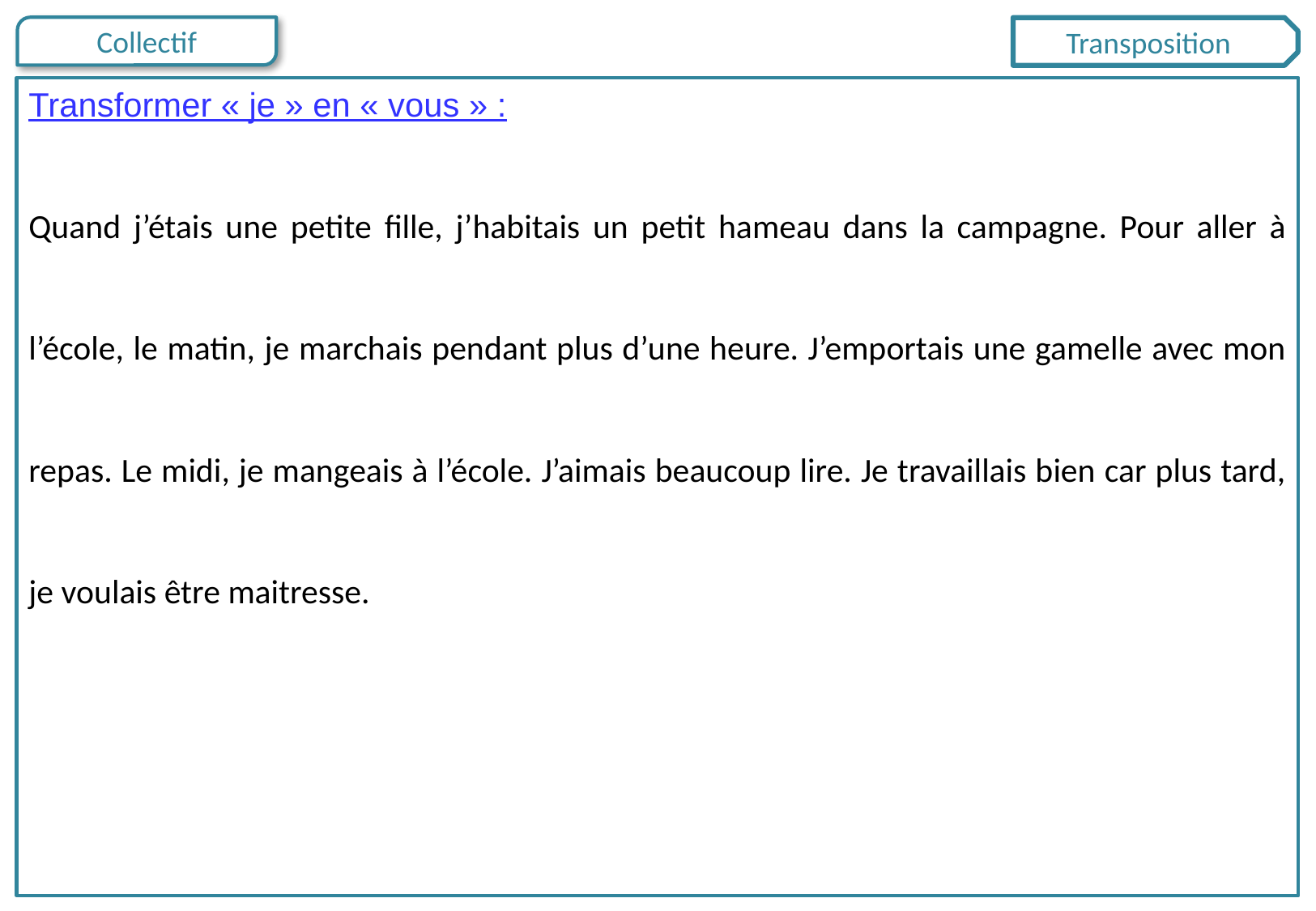

Transposition
Transformer « je » en « vous » :
Quand j’étais une petite fille, j’habitais un petit hameau dans la campagne. Pour aller à l’école, le matin, je marchais pendant plus d’une heure. J’emportais une gamelle avec mon repas. Le midi, je mangeais à l’école. J’aimais beaucoup lire. Je travaillais bien car plus tard, je voulais être maitresse.